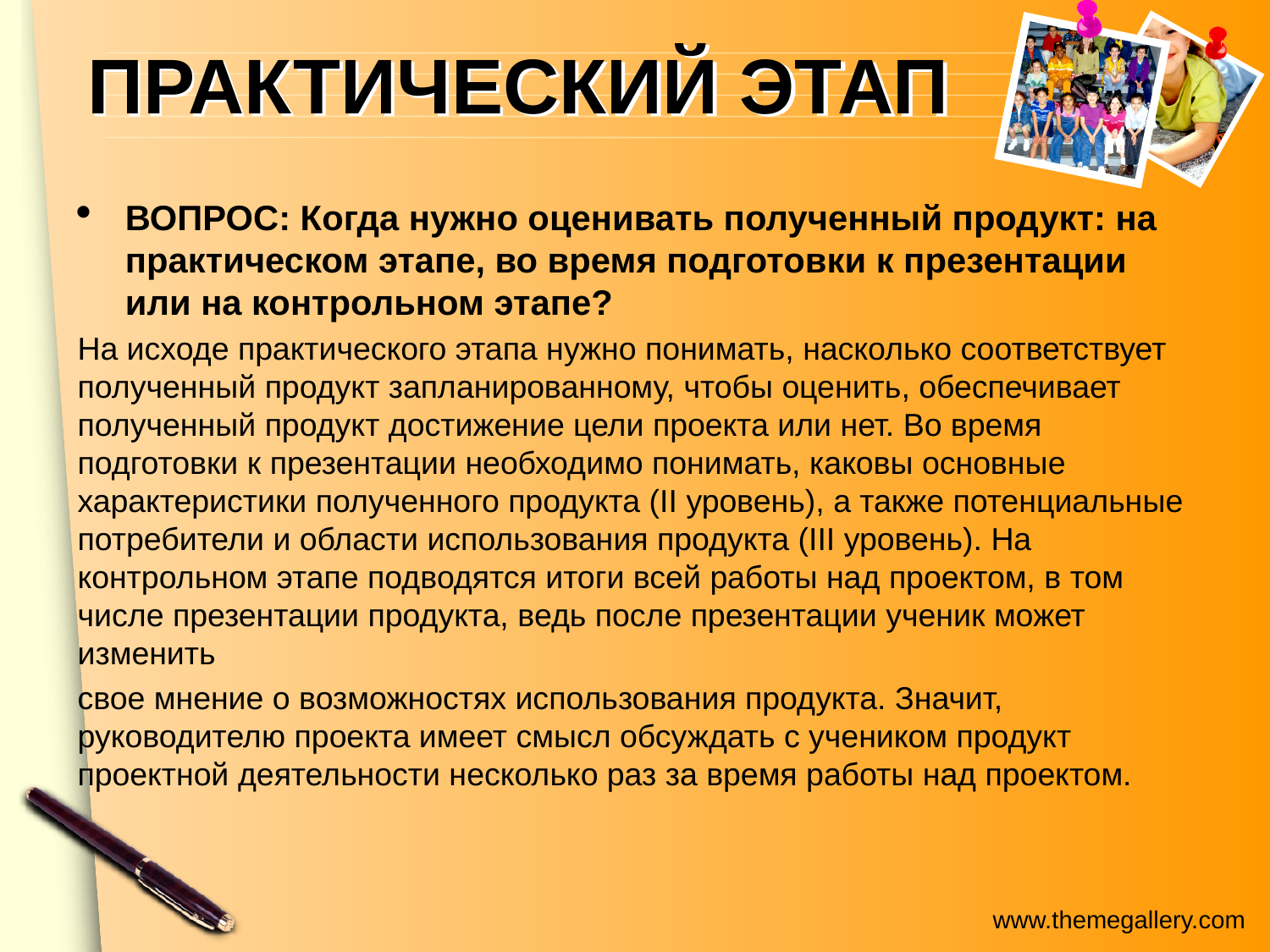

# Практический этап
ВОПРОС: Когда нужно оценивать полученный продукт: на практическом этапе, во время подготовки к презентации или на контрольном этапе?
На исходе практического этапа нужно понимать, насколько соответствует полученный продукт запланированному, чтобы оценить, обеспечивает полученный продукт достижение цели проекта или нет. Во время подготовки к презентации необходимо понимать, каковы основные характеристики полученного продукта (II уровень), а также потенциальные потребители и области использования продукта (III уровень). На контрольном этапе подводятся итоги всей работы над проектом, в том числе презентации продукта, ведь после презентации ученик может изменить
свое мнение о возможностях использования продукта. Значит, руководителю проекта имеет смысл обсуждать с учеником продукт проектной деятельности несколько раз за время работы над проектом.